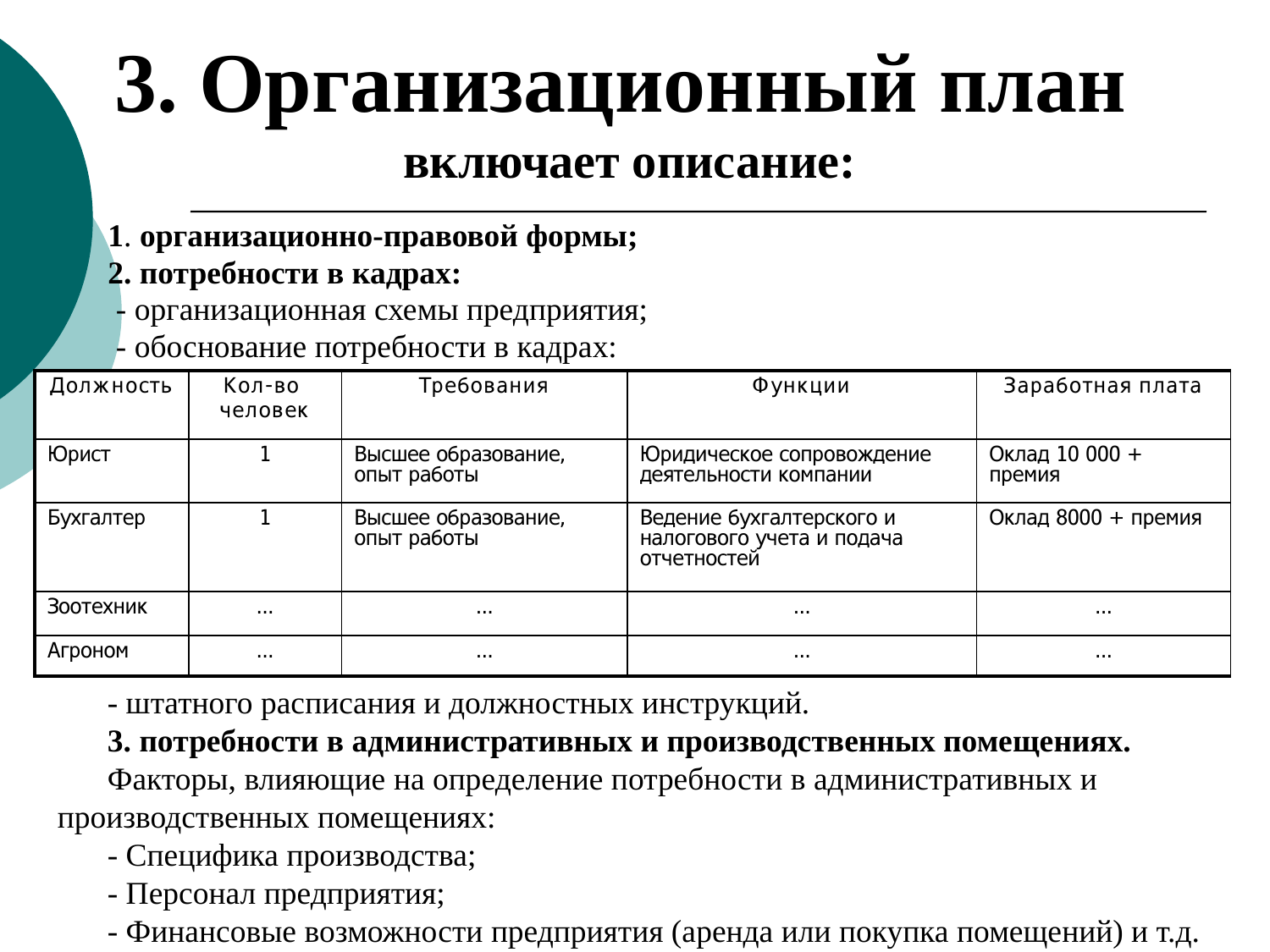

3. Организационный план
включает описание:
1. организационно-правовой формы;
2. потребности в кадрах:
 - организационная схемы предприятия;
 - обоснование потребности в кадрах:
| Должность | Кол-во человек | Требования | Функции | Заработная плата |
| --- | --- | --- | --- | --- |
| Юрист | 1 | Высшее образование, опыт работы | Юридическое сопровождение деятельности компании | Оклад 10 000 + премия |
| Бухгалтер | 1 | Высшее образование, опыт работы | Ведение бухгалтерского и налогового учета и подача отчетностей | Оклад 8000 + премия |
| Зоотехник | … | … | … | … |
| Агроном | … | … | … | … |
- штатного расписания и должностных инструкций.
3. потребности в административных и производственных помещениях.
Факторы, влияющие на определение потребности в административных и производственных помещениях:
- Специфика производства;
- Персонал предприятия;
- Финансовые возможности предприятия (аренда или покупка помещений) и т.д.